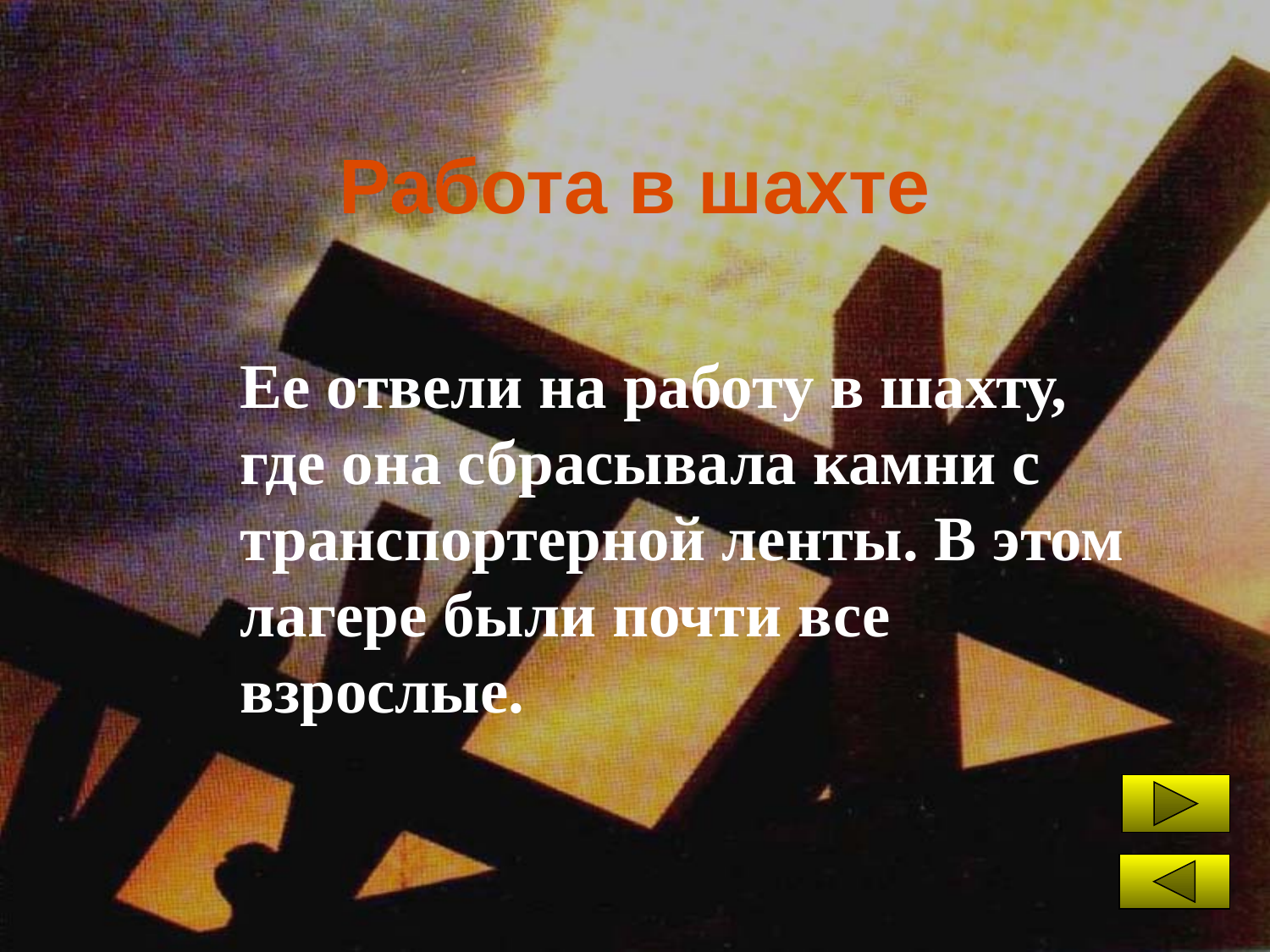

# Работа в шахте
   Ее отвели на работу в шахту, где она сбрасывала камни с транспортерной ленты. В этом лагере были почти все взрослые.